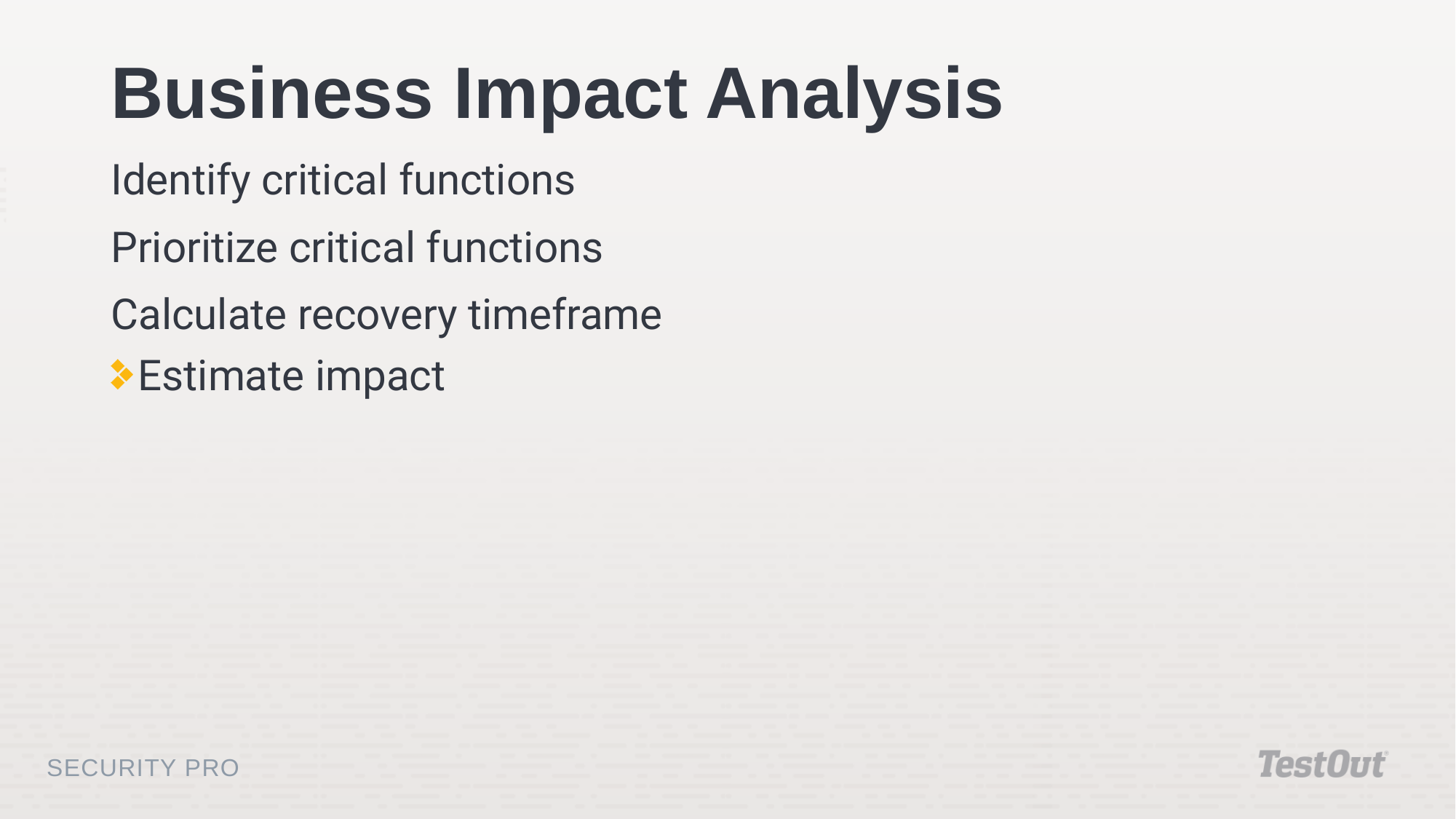

# Business Impact Analysis
Identify critical functions
Prioritize critical functions
Calculate recovery timeframe
Estimate impact
Security Pro